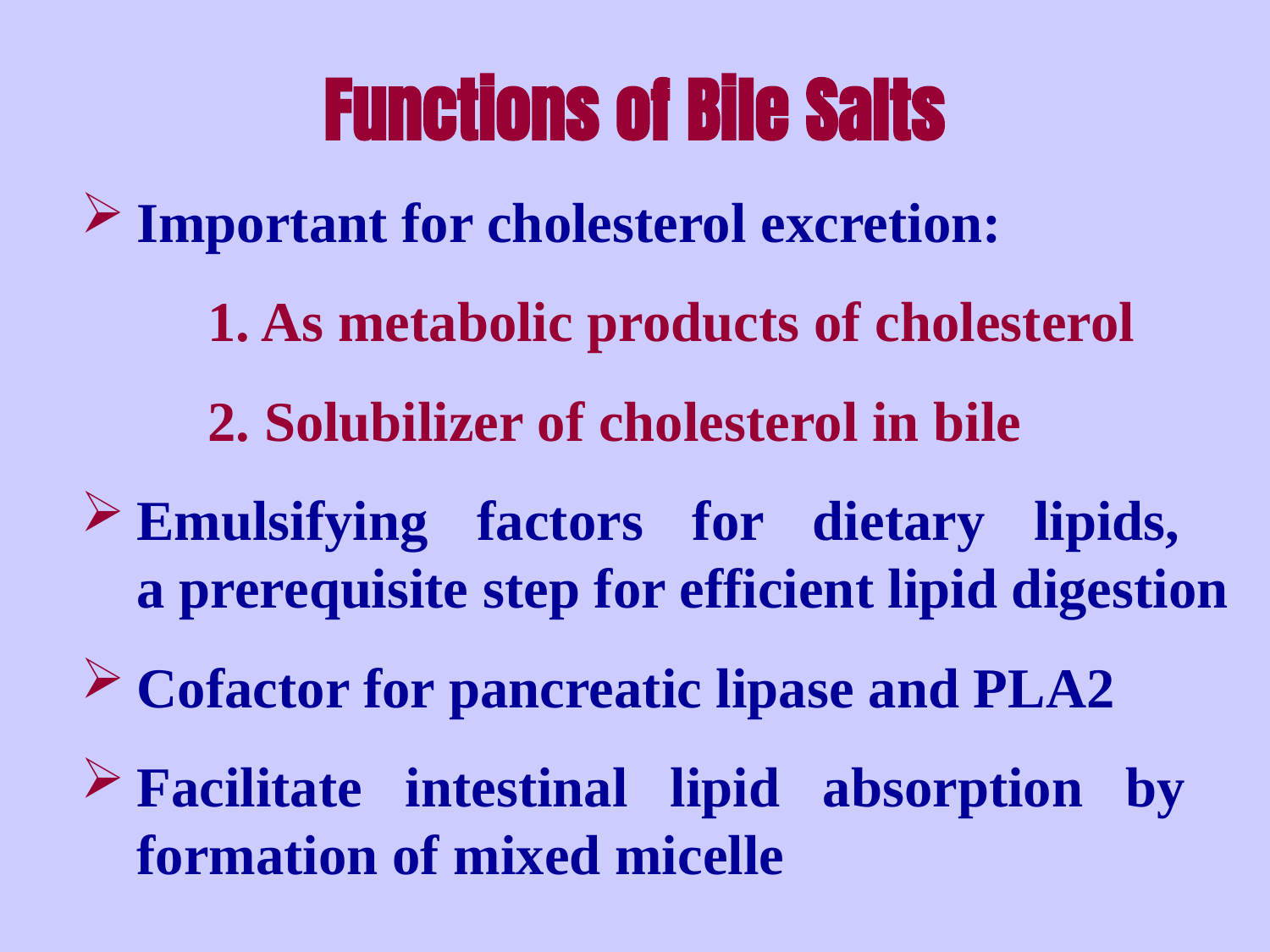

# Functions of Bile Salts
Important for cholesterol excretion:
	1. As metabolic products of cholesterol
	2. Solubilizer of cholesterol in bile
Emulsifying factors for dietary lipids,
a prerequisite step for efficient lipid digestion
Cofactor for pancreatic lipase and PLA2
Facilitate intestinal lipid absorption by
formation of mixed micelle